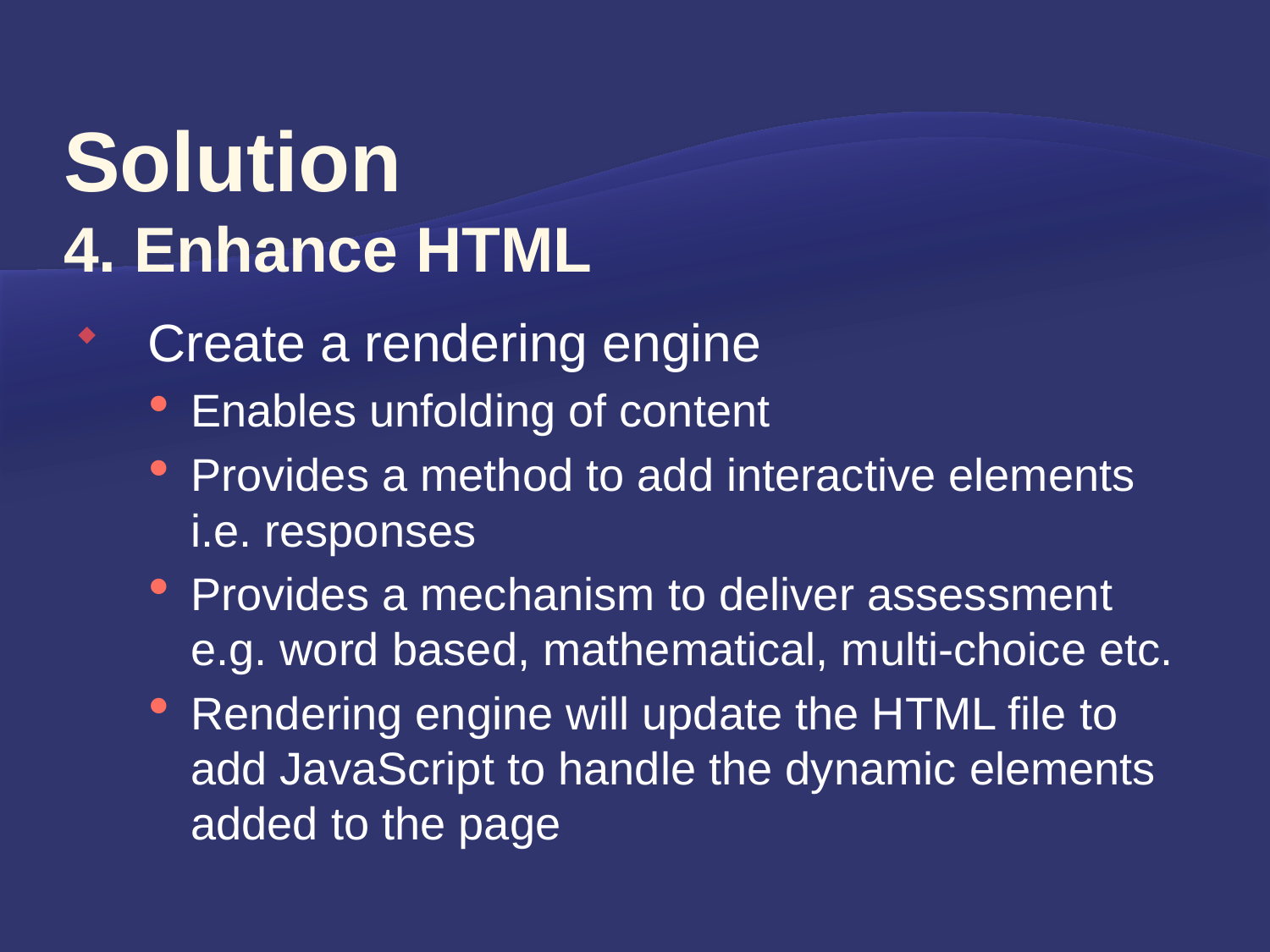

# Solution 4. Enhance HTML
Create a rendering engine
Enables unfolding of content
Provides a method to add interactive elements i.e. responses
Provides a mechanism to deliver assessment e.g. word based, mathematical, multi-choice etc.
Rendering engine will update the HTML file to add JavaScript to handle the dynamic elements added to the page